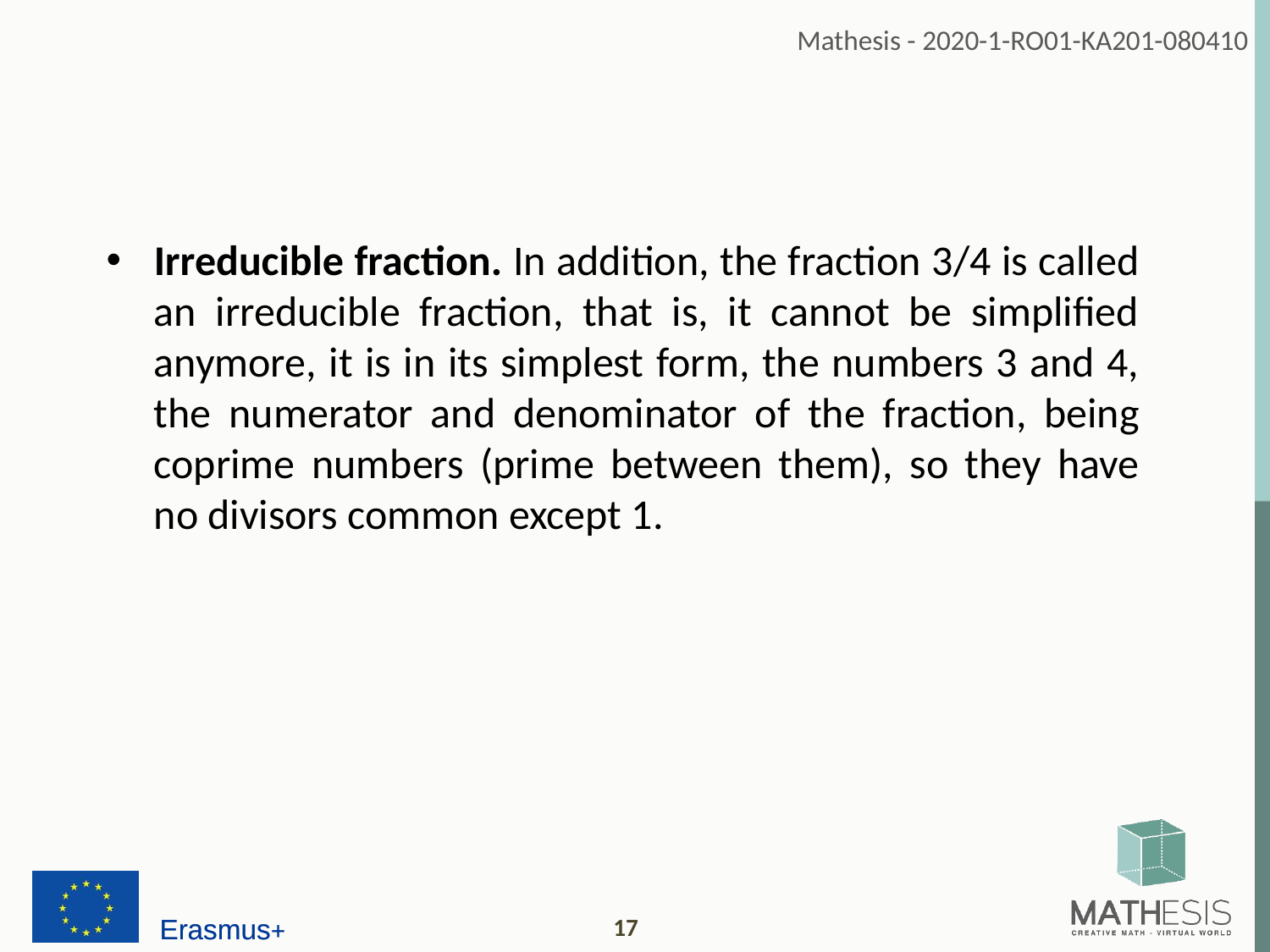

Irreducible fraction. In addition, the fraction 3/4 is called an irreducible fraction, that is, it cannot be simplified anymore, it is in its simplest form, the numbers 3 and 4, the numerator and denominator of the fraction, being coprime numbers (prime between them), so they have no divisors common except 1.